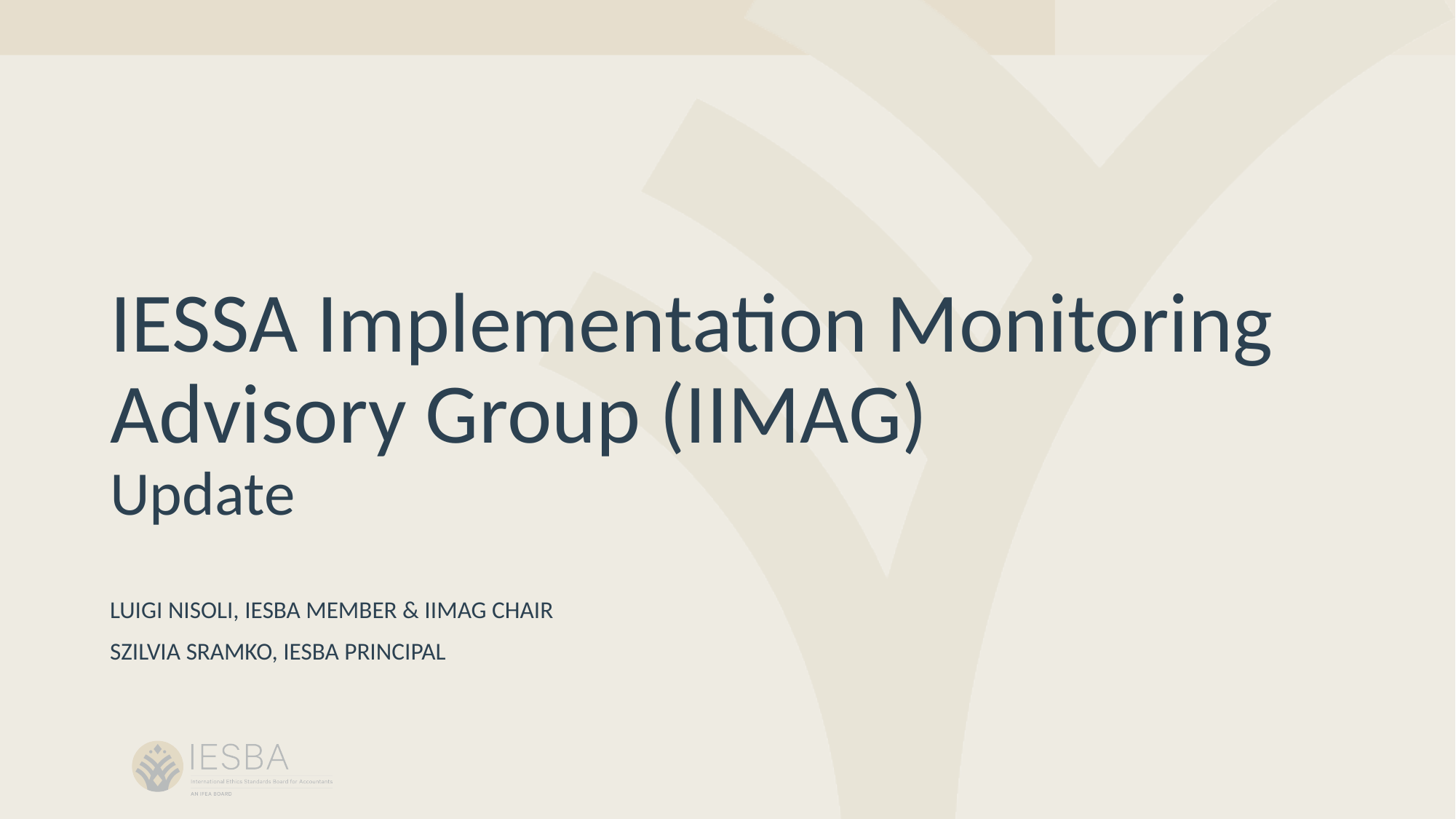

# IESSA Implementation Monitoring Advisory Group (IIMAG) Update

Luigi Nisoli, IESBA member & IIMAG Chair
Szilvia Sramko, IESBA Principal